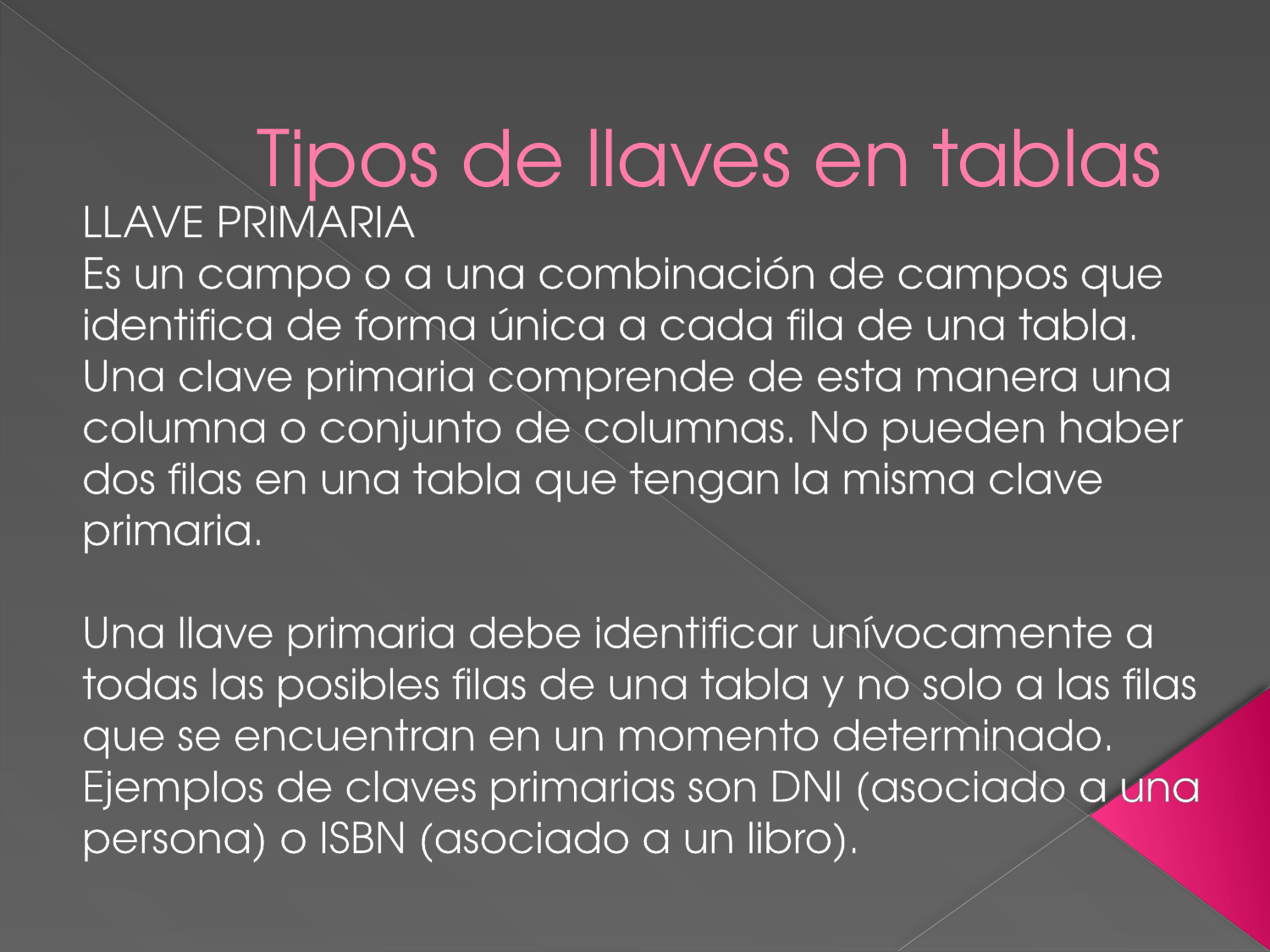

# Tipos de llaves en tablas
LLAVE PRIMARIA
Es un campo o a una combinación de campos que identifica de forma única a cada fila de una tabla. Una clave primaria comprende de esta manera una columna o conjunto de columnas. No pueden haber dos filas en una tabla que tengan la misma clave primaria.
Una llave primaria debe identificar unívocamente a todas las posibles filas de una tabla y no solo a las filas que se encuentran en un momento determinado. Ejemplos de claves primarias son DNI (asociado a una persona) o ISBN (asociado a un libro).